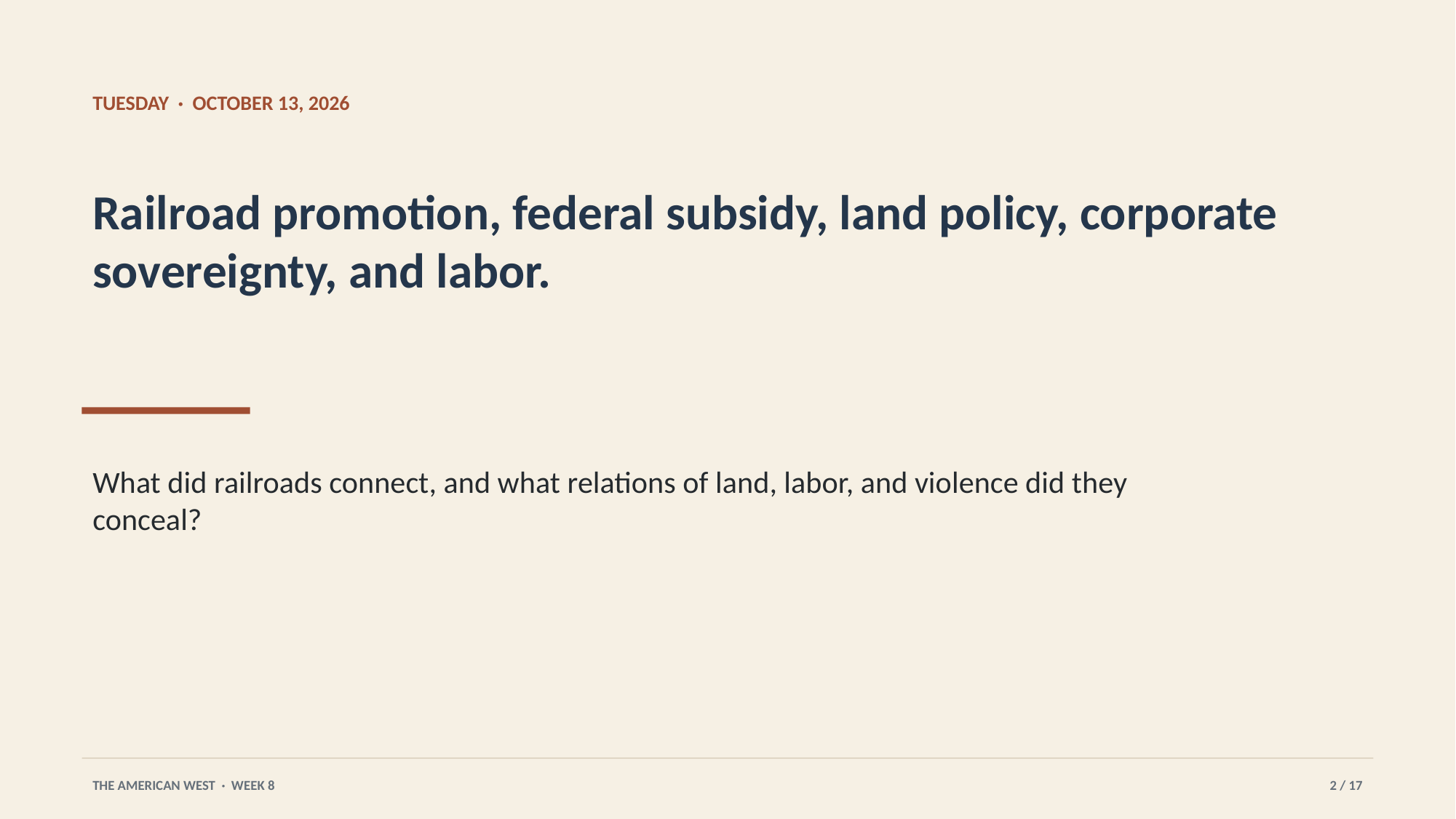

TUESDAY  ·  OCTOBER 13, 2026
Railroad promotion, federal subsidy, land policy, corporate sovereignty, and labor.

What did railroads connect, and what relations of land, labor, and violence did they conceal?

THE AMERICAN WEST  ·  WEEK 8
2 / 17